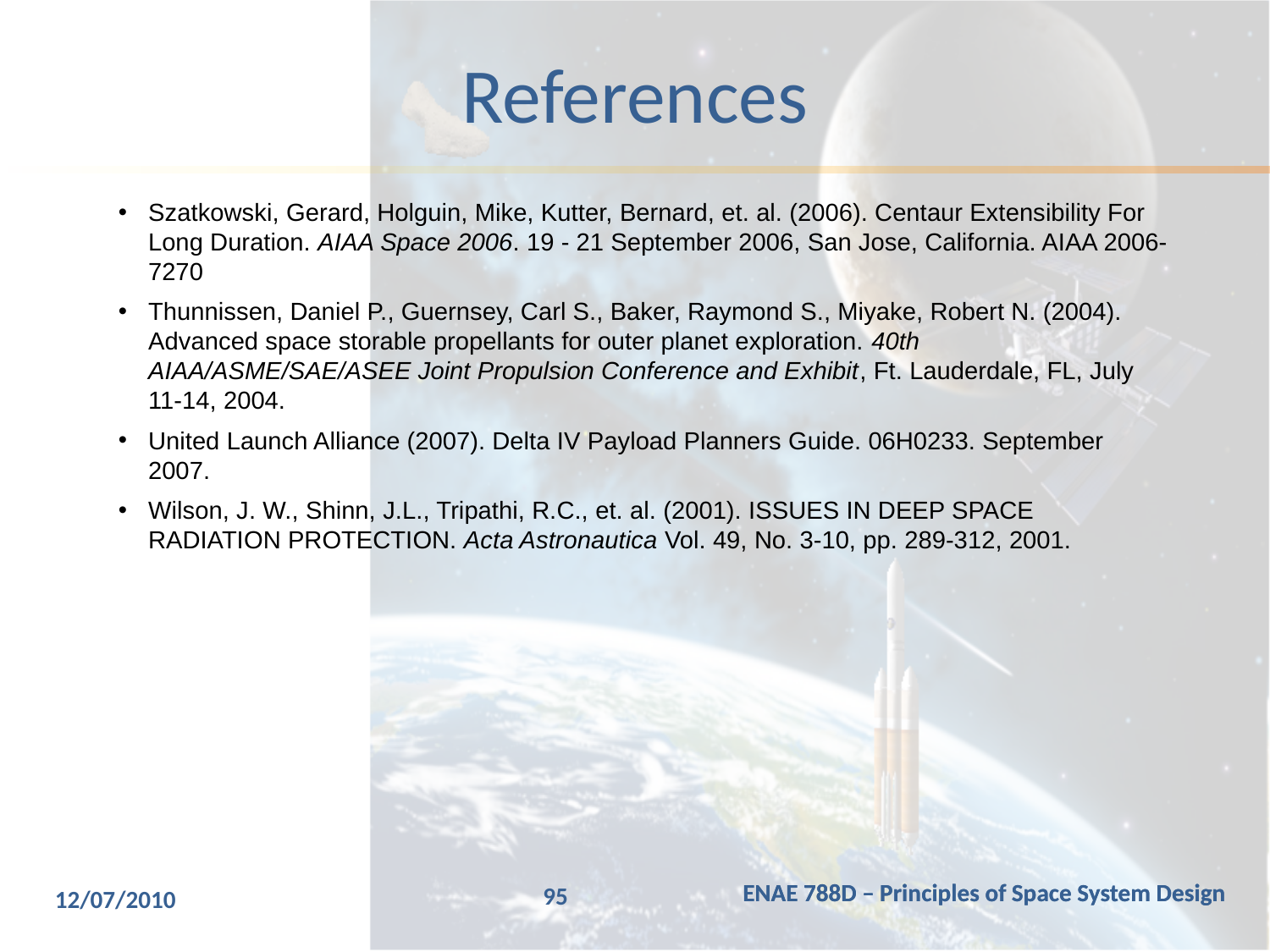

# References
Szatkowski, Gerard, Holguin, Mike, Kutter, Bernard, et. al. (2006). Centaur Extensibility For Long Duration. AIAA Space 2006. 19 - 21 September 2006, San Jose, California. AIAA 2006-7270
Thunnissen, Daniel P., Guernsey, Carl S., Baker, Raymond S., Miyake, Robert N. (2004). Advanced space storable propellants for outer planet exploration. 40th AIAA/ASME/SAE/ASEE Joint Propulsion Conference and Exhibit, Ft. Lauderdale, FL, July 11-14, 2004.
United Launch Alliance (2007). Delta IV Payload Planners Guide. 06H0233. September 2007.
Wilson, J. W., Shinn, J.L., Tripathi, R.C., et. al. (2001). ISSUES IN DEEP SPACE RADIATION PROTECTION. Acta Astronautica Vol. 49, No. 3-10, pp. 289-312, 2001.